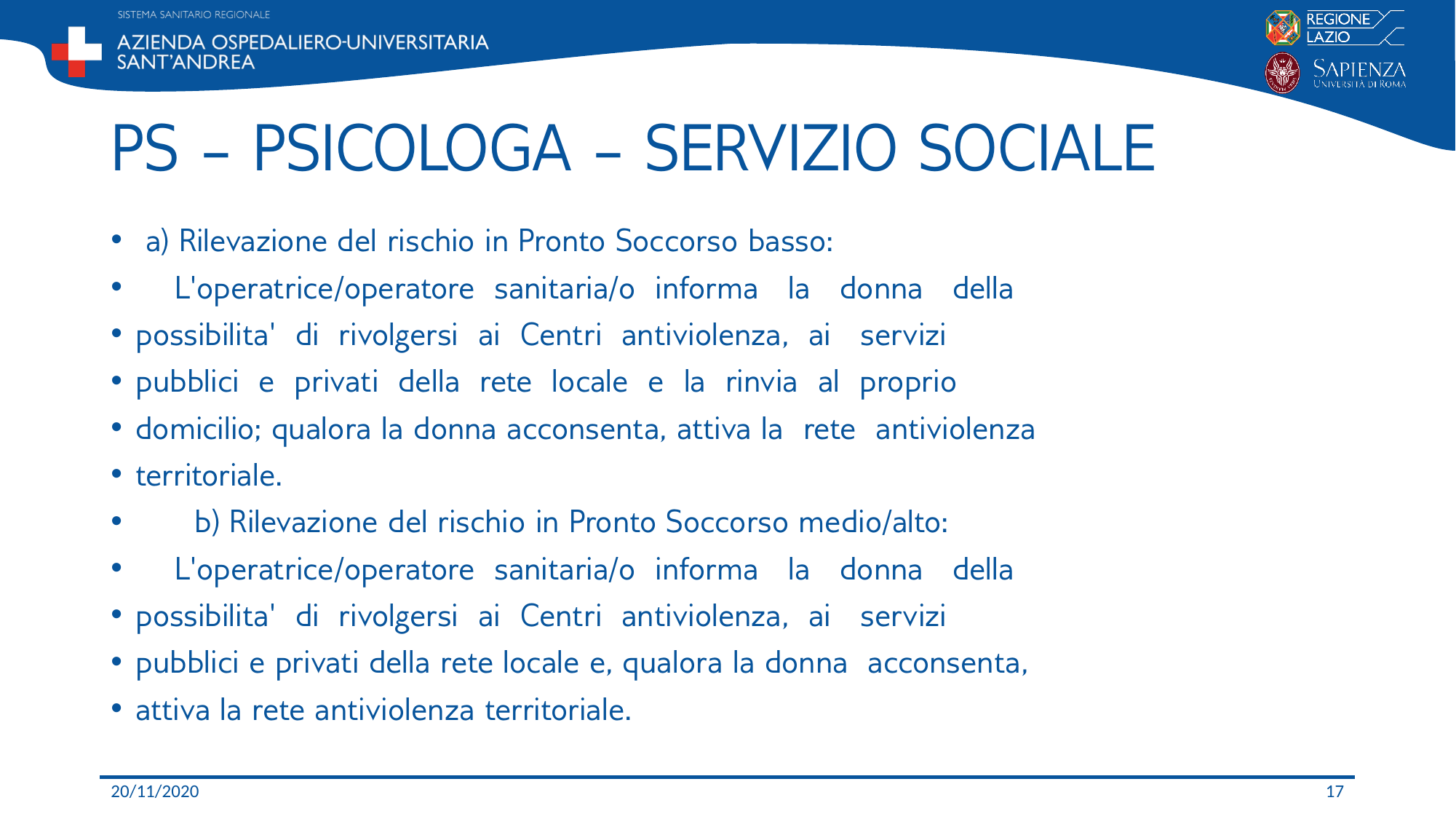

# PS – PSICOLOGA – SERVIZIO SOCIALE
 a) Rilevazione del rischio in Pronto Soccorso basso:
    L'operatrice/operatore  sanitaria/o  informa   la   donna   della
possibilita'  di  rivolgersi  ai  Centri  antiviolenza,  ai   servizi
pubblici  e  privati  della  rete  locale  e  la  rinvia  al  proprio
domicilio; qualora la donna acconsenta, attiva la  rete  antiviolenza
territoriale.
      b) Rilevazione del rischio in Pronto Soccorso medio/alto:
    L'operatrice/operatore  sanitaria/o  informa   la   donna   della
possibilita'  di  rivolgersi  ai  Centri  antiviolenza,  ai   servizi
pubblici e privati della rete locale e, qualora la donna  acconsenta,
attiva la rete antiviolenza territoriale.
20/11/2020

17